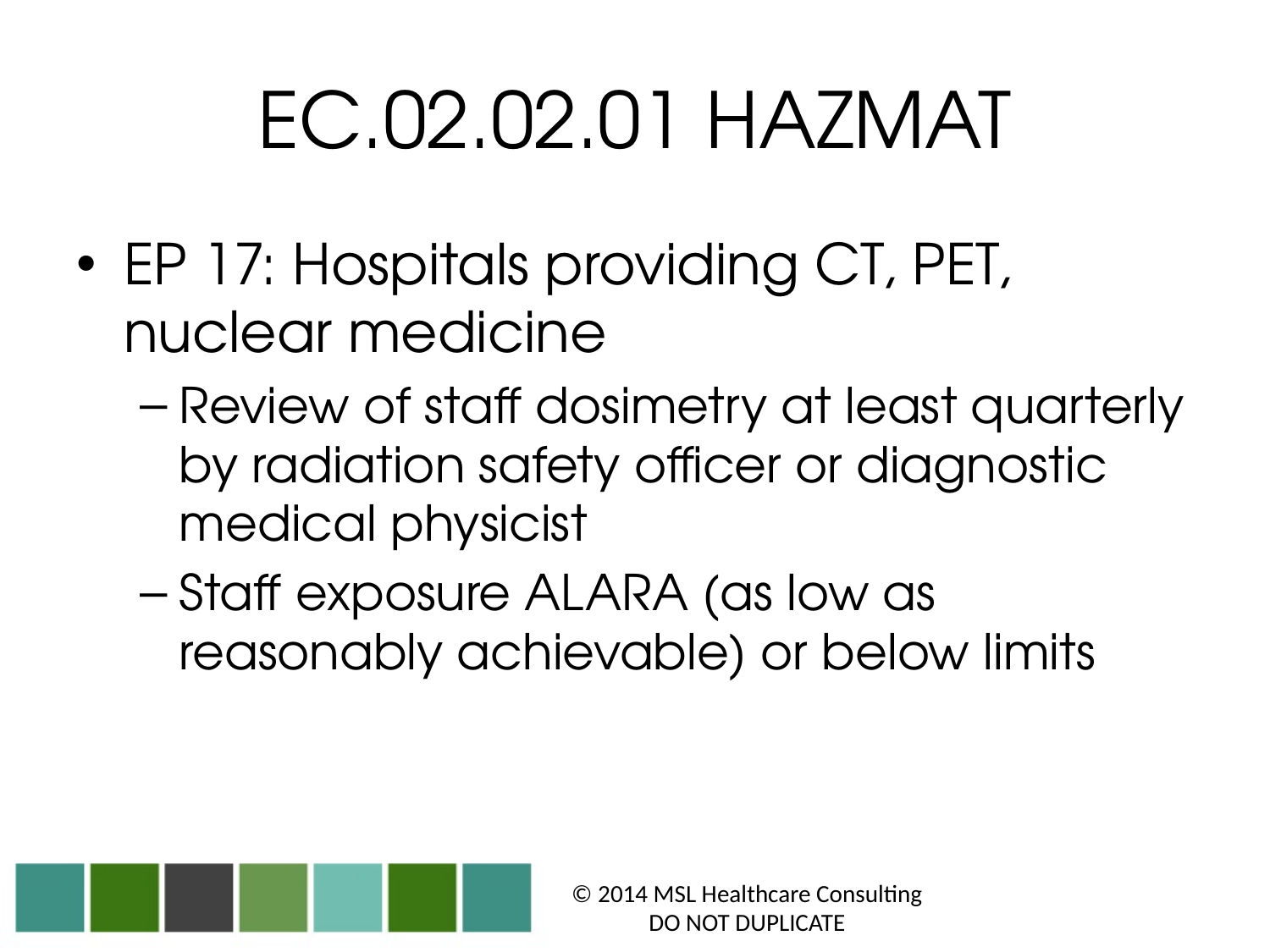

# EC.02.02.01 HAZMAT
EP 17: Hospitals providing CT, PET, nuclear medicine
Review of staff dosimetry at least quarterly by radiation safety officer or diagnostic medical physicist
Staff exposure ALARA (as low as reasonably achievable) or below limits
© 2014 MSL Healthcare Consulting
DO NOT DUPLICATE